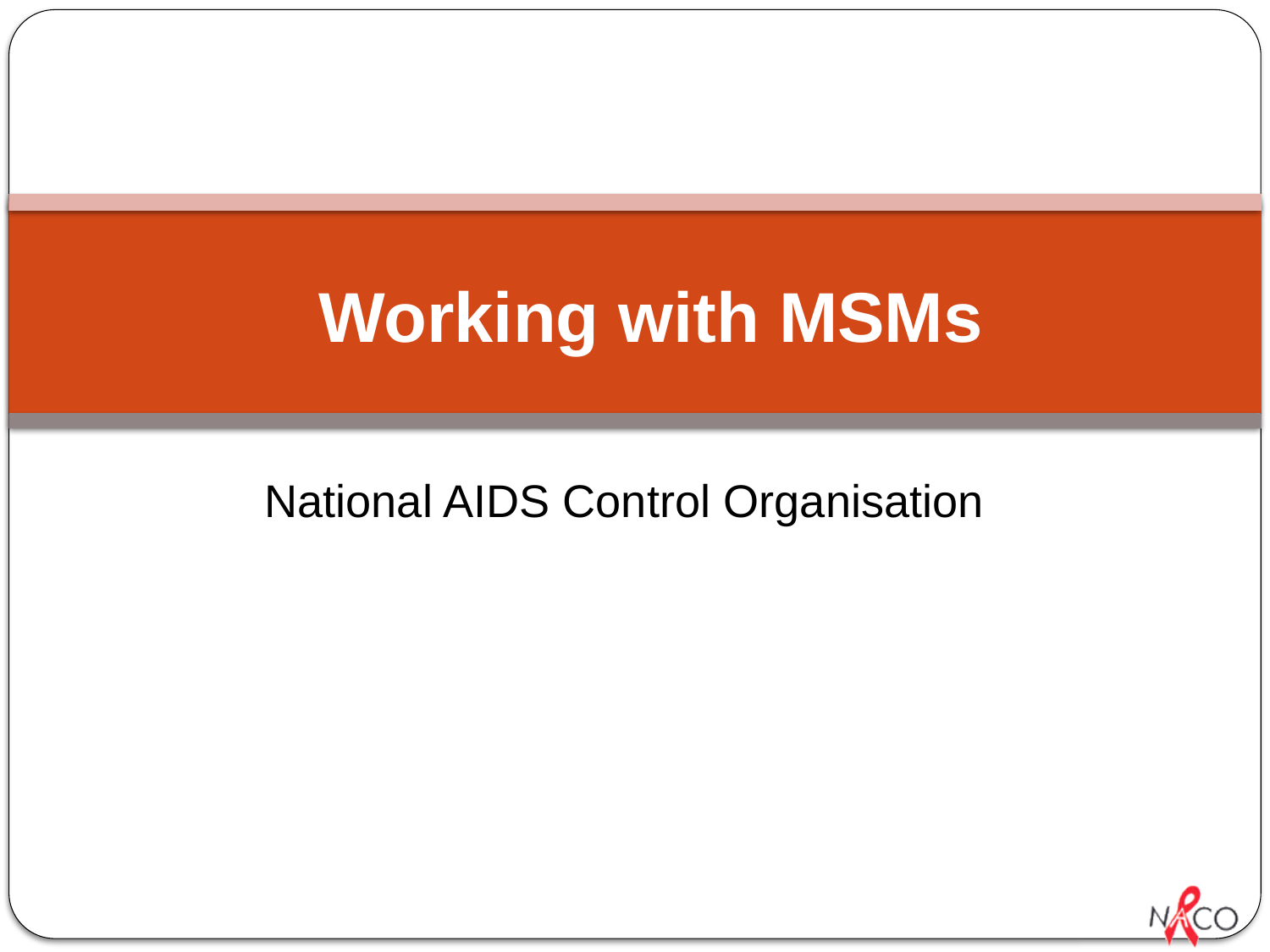

# Working with MSMs
National AIDS Control Organisation